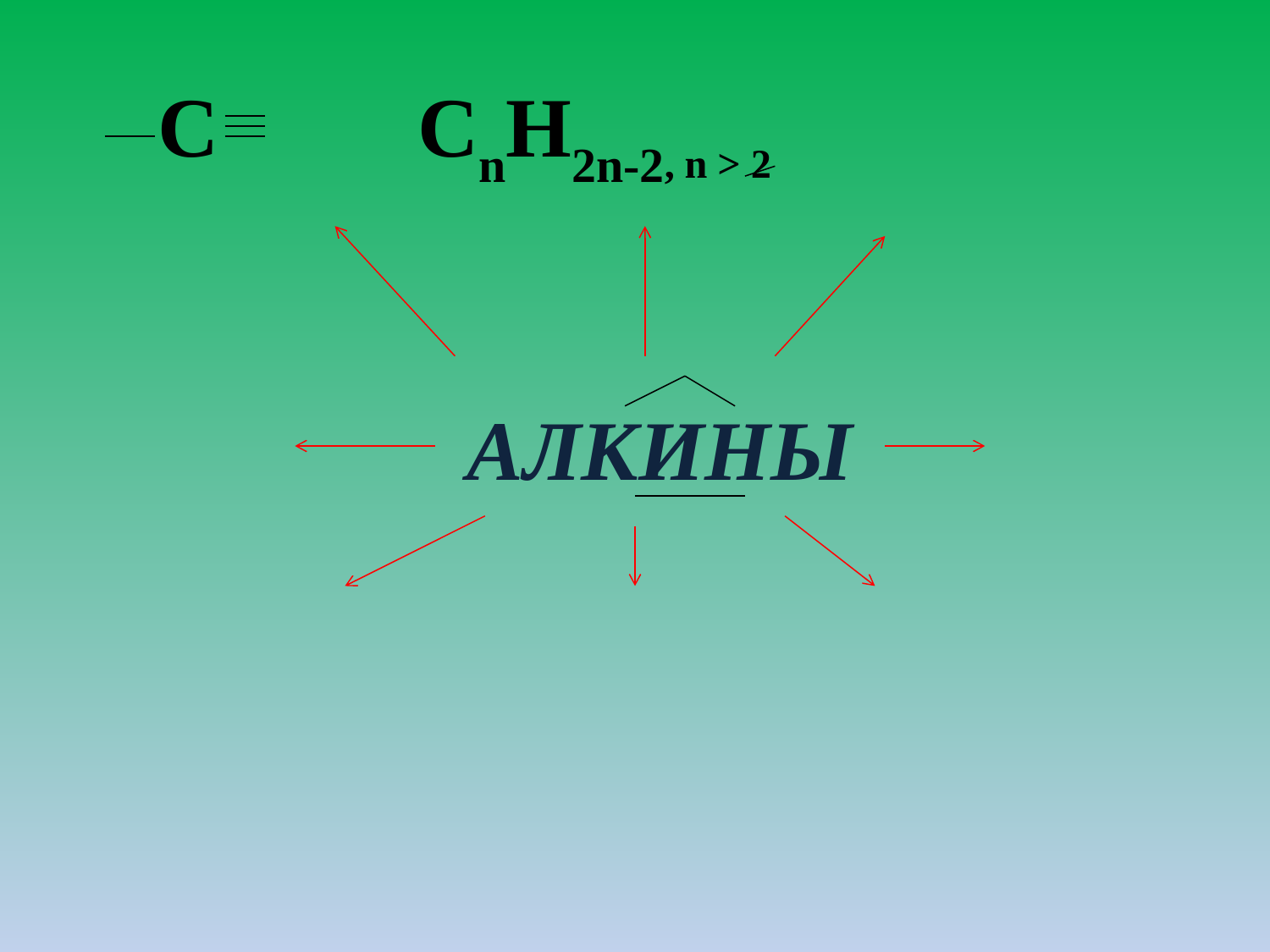

# АЛКИНЫ
C
СnH2n-2, n > 2